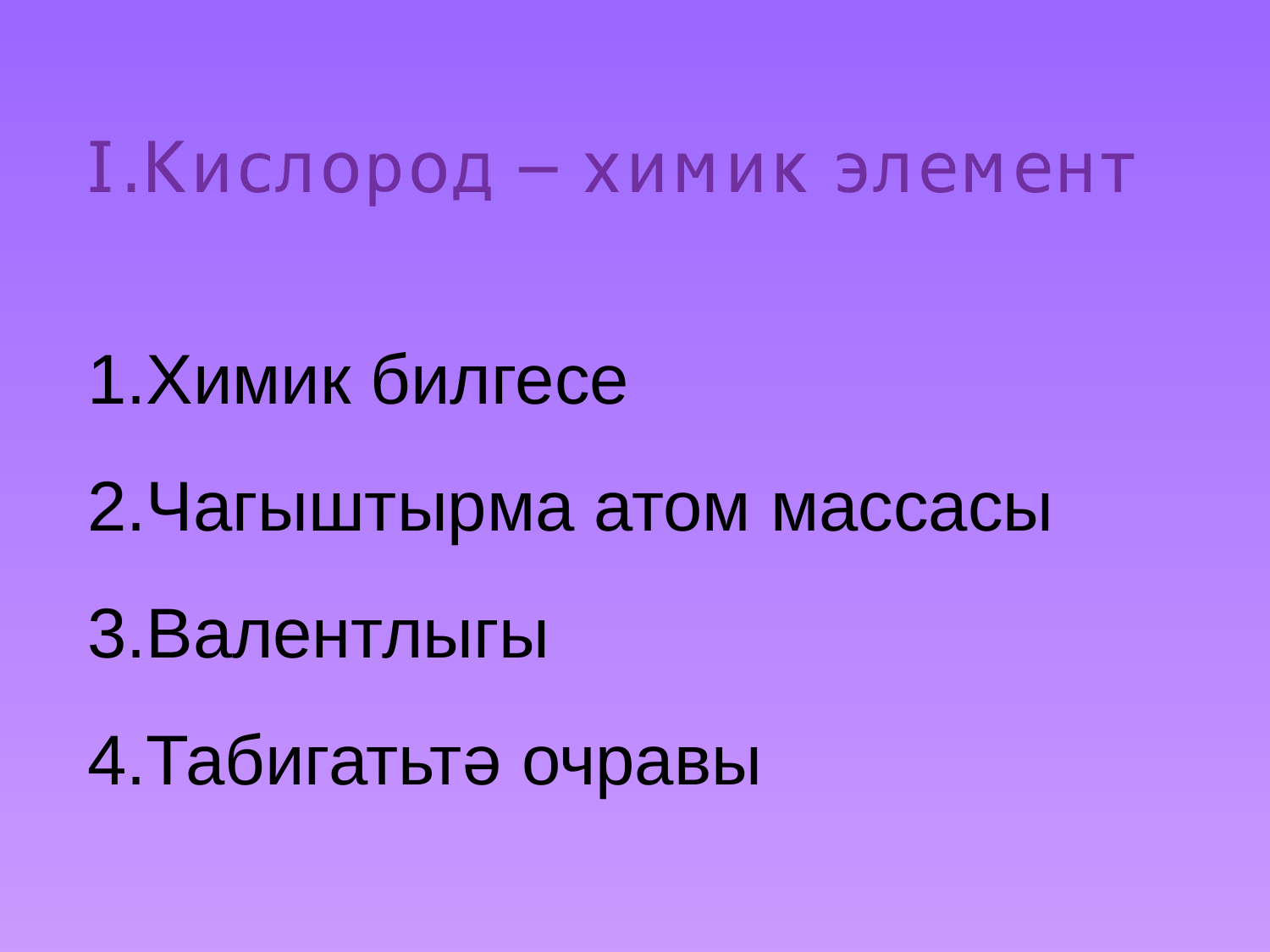

I.Кислород – химик элемент

1.Химик билгесе
2.Чагыштырма атом массасы
3.Валентлыгы
4.Табигатьтә очравы